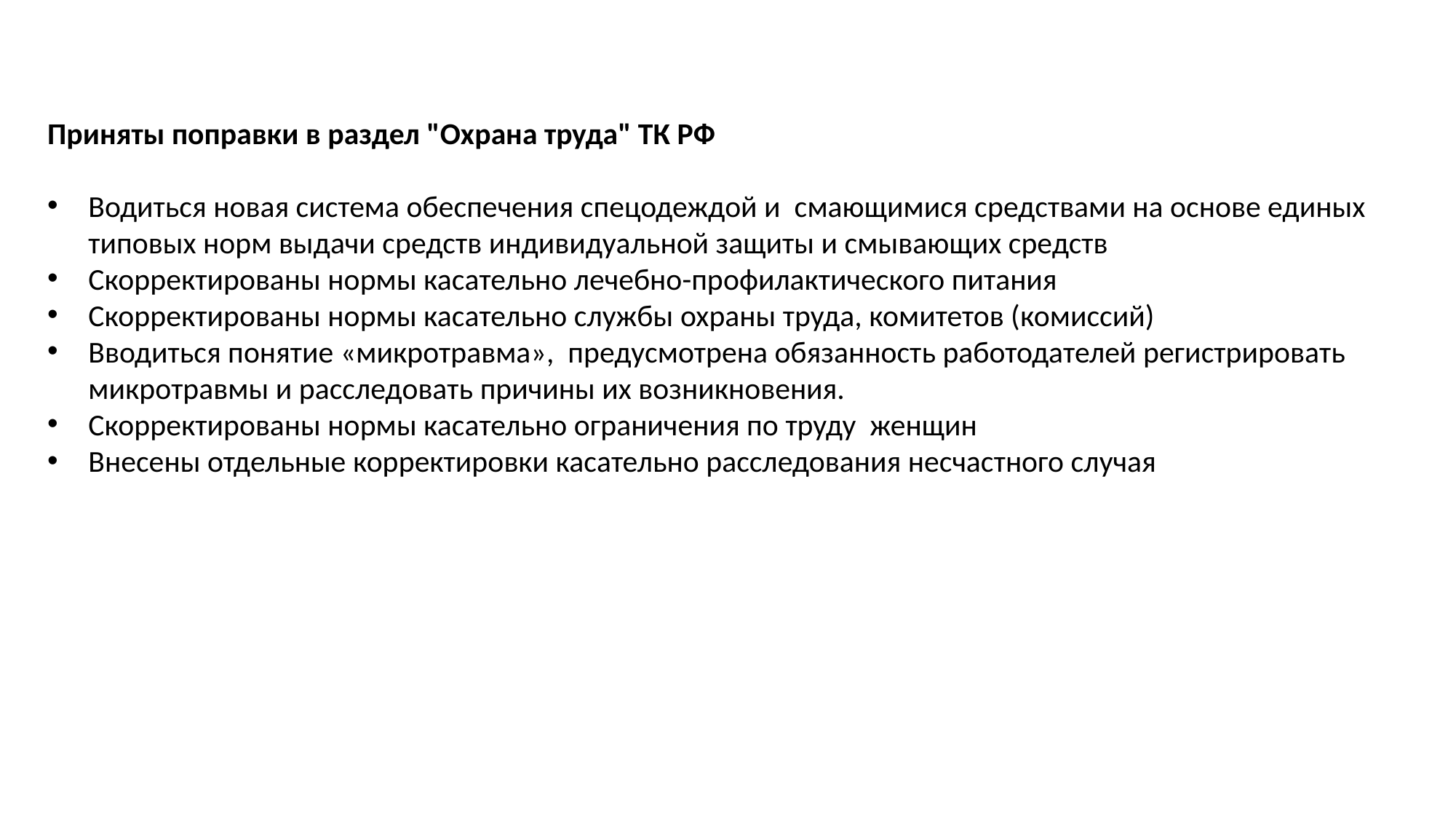

Приняты поправки в раздел "Охрана труда" ТК РФ

Водиться новая система обеспечения спецодеждой и  смающимися средствами на основе единых типовых норм выдачи средств индивидуальной защиты и смывающих средств
Скорректированы нормы касательно лечебно-профилактического питания
Скорректированы нормы касательно службы охраны труда, комитетов (комиссий)
Вводиться понятие «микротравма»,  предусмотрена обязанность работодателей регистрировать микротравмы и расследовать причины их возникновения.
Скорректированы нормы касательно ограничения по труду  женщин
Внесены отдельные корректировки касательно расследования несчастного случая